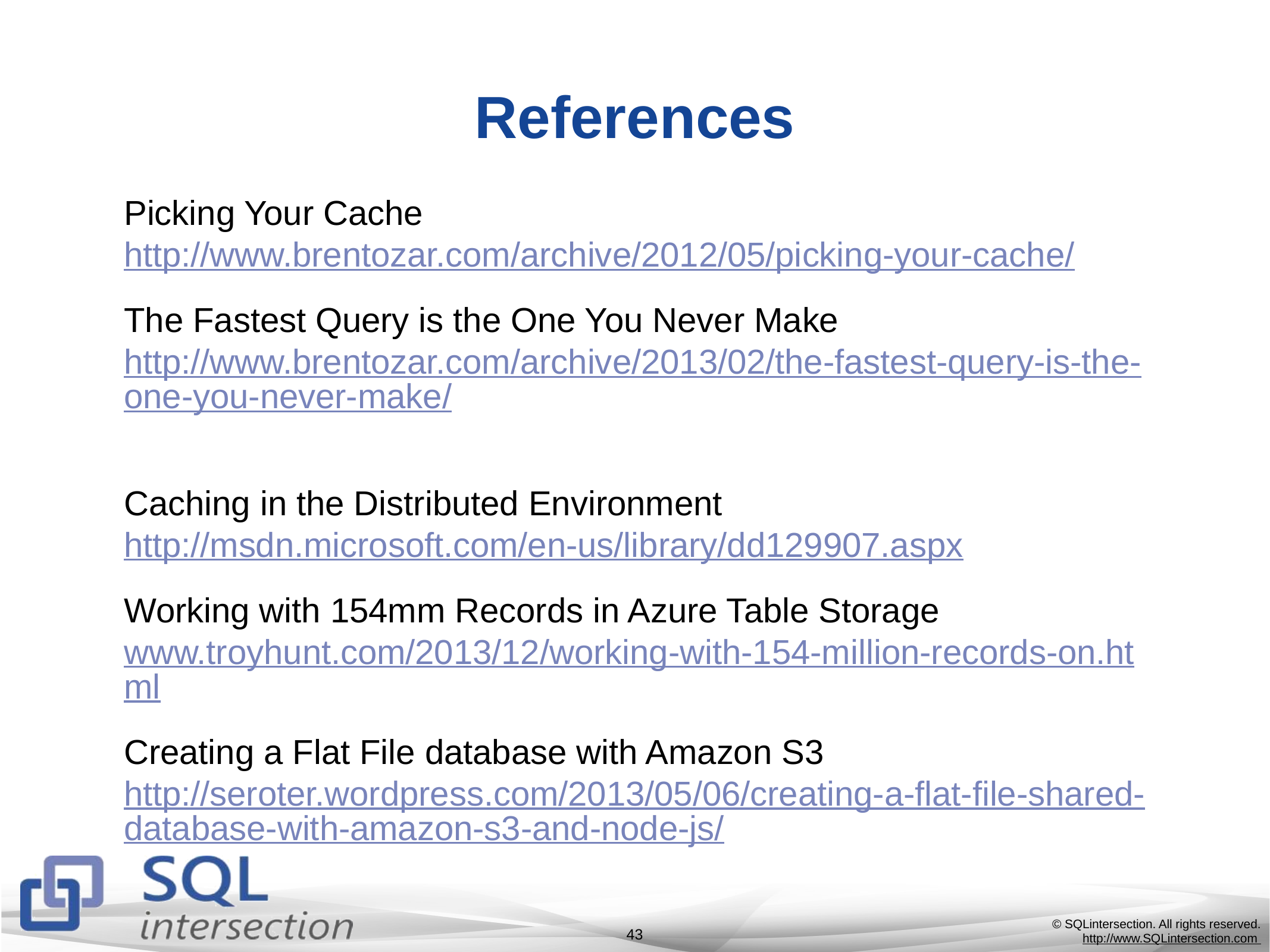

# References
Picking Your Cache http://www.brentozar.com/archive/2012/05/picking-your-cache/
The Fastest Query is the One You Never Make
http://www.brentozar.com/archive/2013/02/the-fastest-query-is-the-one-you-never-make/
Caching in the Distributed Environment
http://msdn.microsoft.com/en-us/library/dd129907.aspx
Working with 154mm Records in Azure Table Storage
www.troyhunt.com/2013/12/working-with-154-million-records-on.html
Creating a Flat File database with Amazon S3
http://seroter.wordpress.com/2013/05/06/creating-a-flat-file-shared-database-with-amazon-s3-and-node-js/